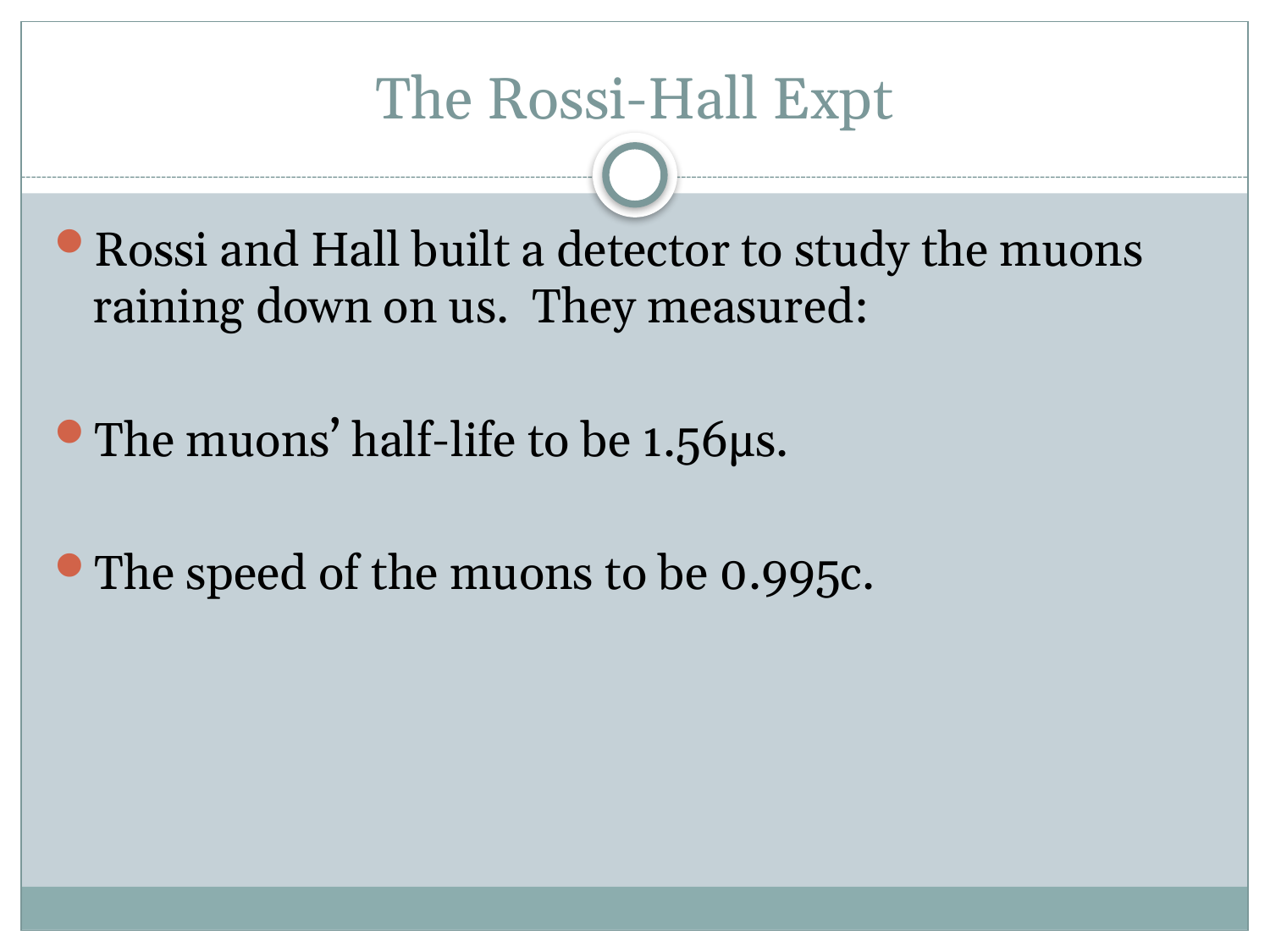

# The Rossi-Hall Expt
Rossi and Hall built a detector to study the muons raining down on us.  They measured:

The muons’ half-life to be 1.56μs.

The speed of the muons to be 0.995c.